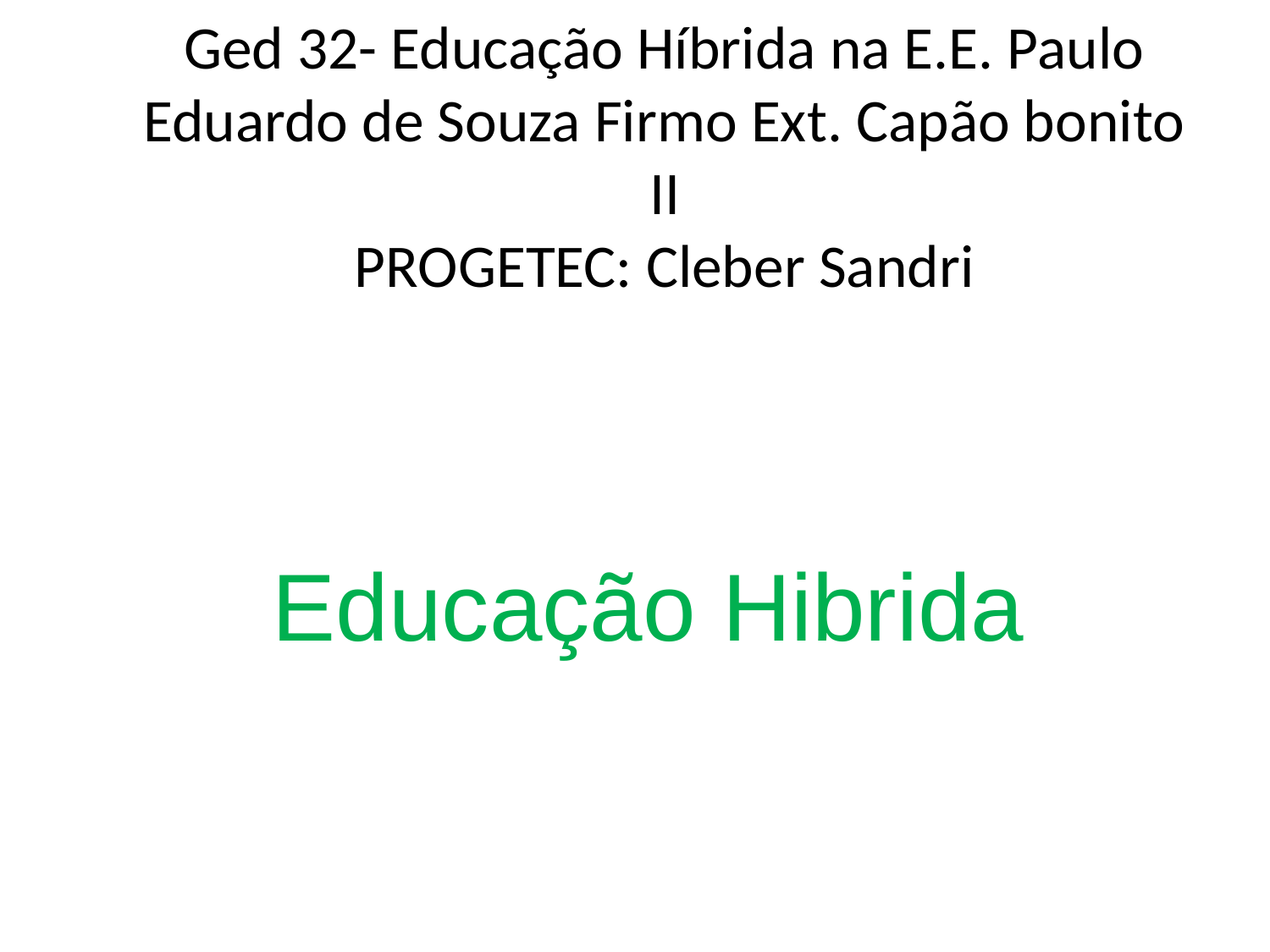

# Ged 32- Educação Híbrida na E.E. Paulo Eduardo de Souza Firmo Ext. Capão bonito II PROGETEC: Cleber Sandri
 Educação Hibrida